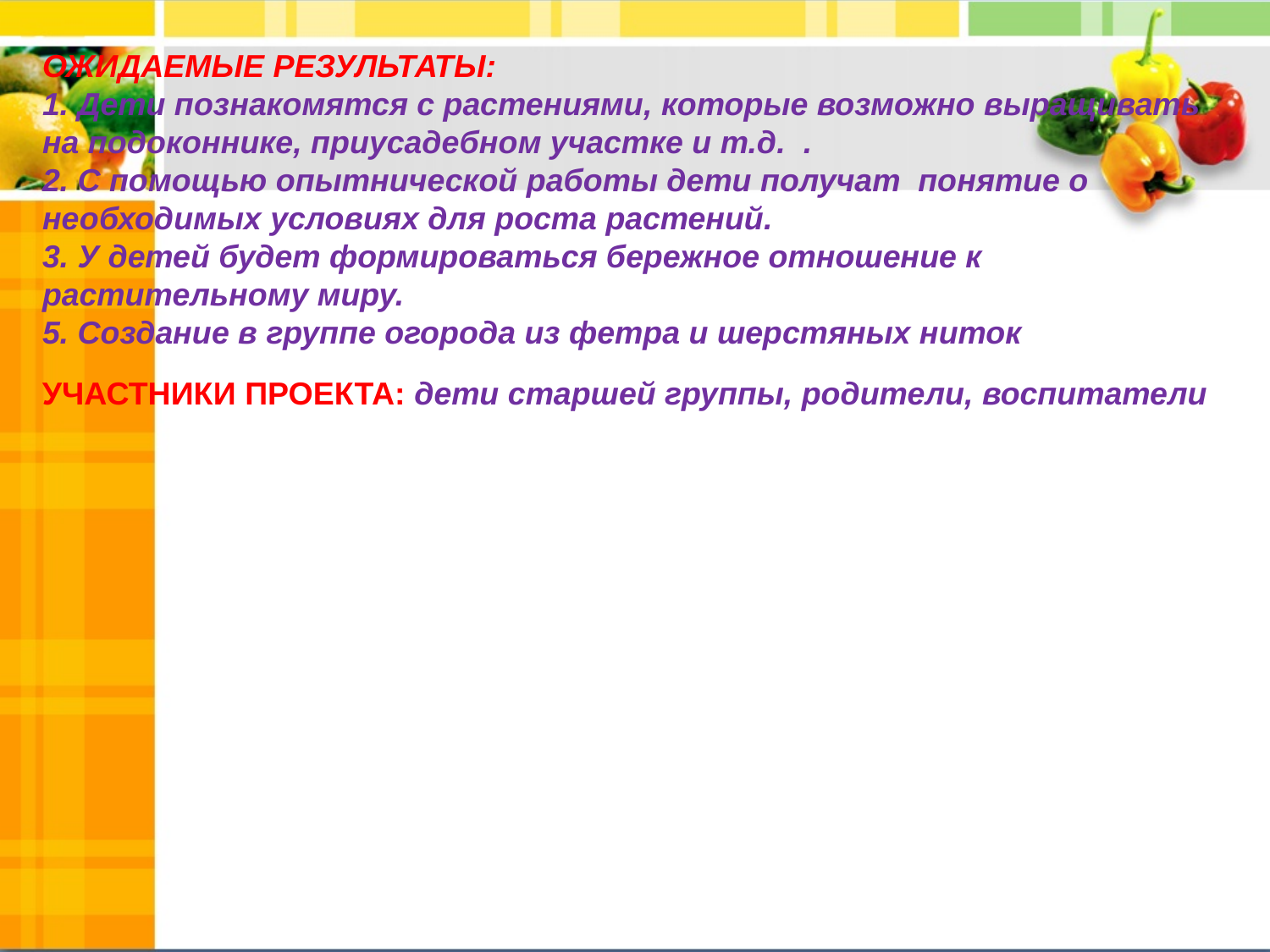

ОЖИДАЕМЫЕ РЕЗУЛЬТАТЫ:
1. Дети познакомятся с растениями, которые возможно выращивать на подоконнике, приусадебном участке и т.д.  .
2. С помощью опытнической работы дети получат  понятие о необходимых условиях для роста растений.
3. У детей будет формироваться бережное отношение к растительному миру.
5. Создание в группе огорода из фетра и шерстяных ниток
УЧАСТНИКИ ПРОЕКТА: дети старшей группы, родители, воспитатели